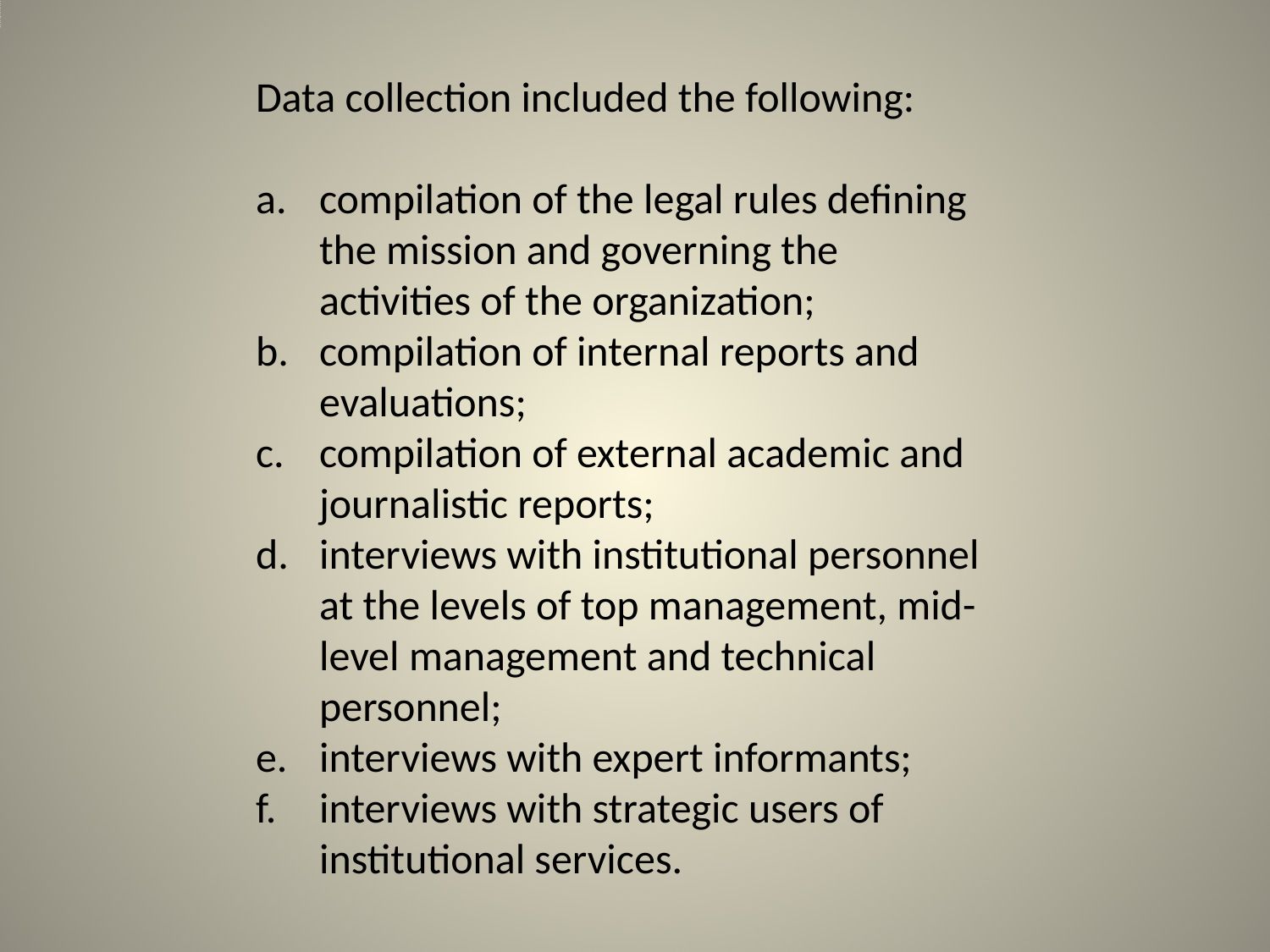

# Data collection included the following:
Data collection included the following:

compilation of the legal rules defining the mission and governing the activities of the organization;
compilation of internal reports and evaluations;
compilation of external academic and journalistic reports;
interviews with institutional personnel at the levels of top management, mid-level management and technical personnel;
interviews with expert informants;
interviews with strategic users of institutional services.